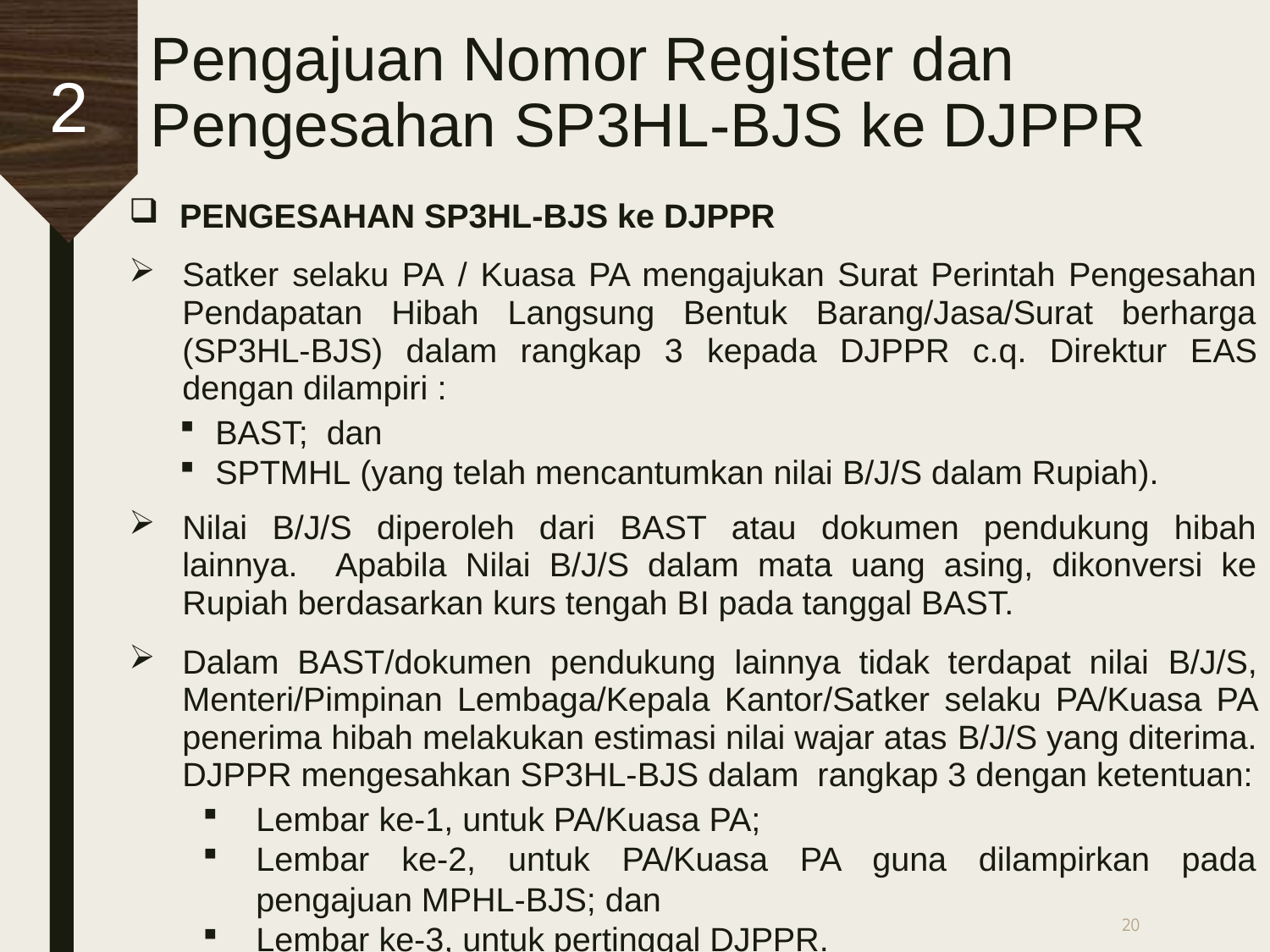

# Pengajuan Nomor Register dan Pengesahan SP3HL-BJS ke DJPPR
2
PENGESAHAN SP3HL-BJS ke DJPPR
Satker selaku PA / Kuasa PA mengajukan Surat Perintah Pengesahan Pendapatan Hibah Langsung Bentuk Barang/Jasa/Surat berharga (SP3HL-BJS) dalam rangkap 3 kepada DJPPR c.q. Direktur EAS dengan dilampiri :
BAST;  dan
SPTMHL (yang telah mencantumkan nilai B/J/S dalam Rupiah).
Nilai B/J/S diperoleh dari BAST atau dokumen pendukung hibah lainnya.  Apabila Nilai B/J/S dalam mata uang asing, dikonversi ke Rupiah berdasarkan kurs tengah BI pada tanggal BAST.
Dalam BAST/dokumen pendukung lainnya tidak terdapat nilai B/J/S, Menteri/Pimpinan Lembaga/Kepala Kantor/Satker selaku PA/Kuasa PA penerima hibah melakukan estimasi nilai wajar atas B/J/S yang diterima. DJPPR mengesahkan SP3HL-BJS dalam  rangkap 3 dengan ketentuan:
Lembar ke-1, untuk PA/Kuasa PA;
Lembar ke-2, untuk PA/Kuasa PA guna dilampirkan pada pengajuan MPHL-BJS; dan
Lembar ke-3, untuk pertinggal DJPPR.
20